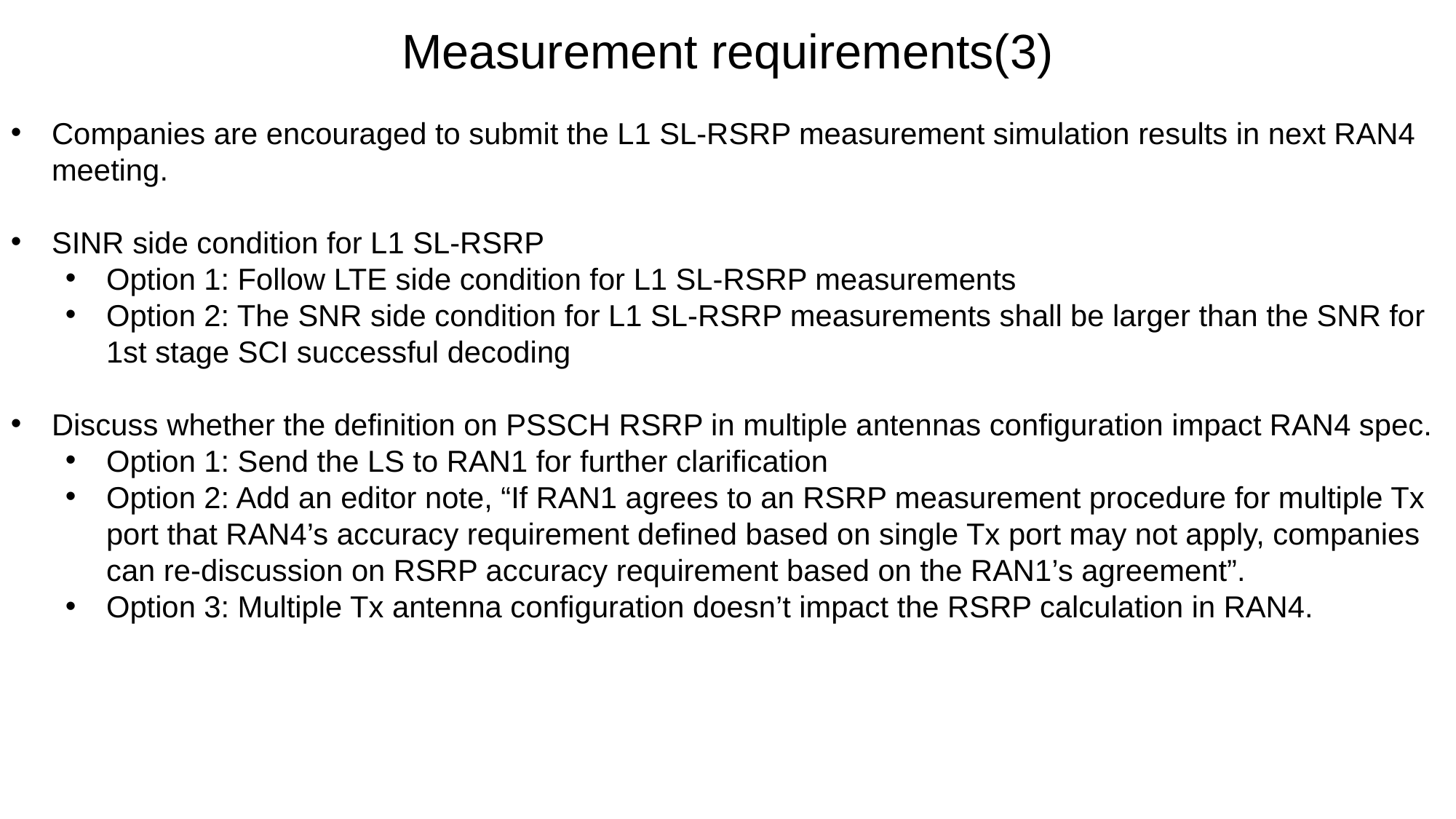

Measurement requirements(3)
Companies are encouraged to submit the L1 SL-RSRP measurement simulation results in next RAN4 meeting.

SINR side condition for L1 SL-RSRP
Option 1: Follow LTE side condition for L1 SL-RSRP measurements
Option 2: The SNR side condition for L1 SL-RSRP measurements shall be larger than the SNR for 1st stage SCI successful decoding

Discuss whether the definition on PSSCH RSRP in multiple antennas configuration impact RAN4 spec.
Option 1: Send the LS to RAN1 for further clarification
Option 2: Add an editor note, “If RAN1 agrees to an RSRP measurement procedure for multiple Tx port that RAN4’s accuracy requirement defined based on single Tx port may not apply, companies can re-discussion on RSRP accuracy requirement based on the RAN1’s agreement”.
Option 3: Multiple Tx antenna configuration doesn’t impact the RSRP calculation in RAN4.